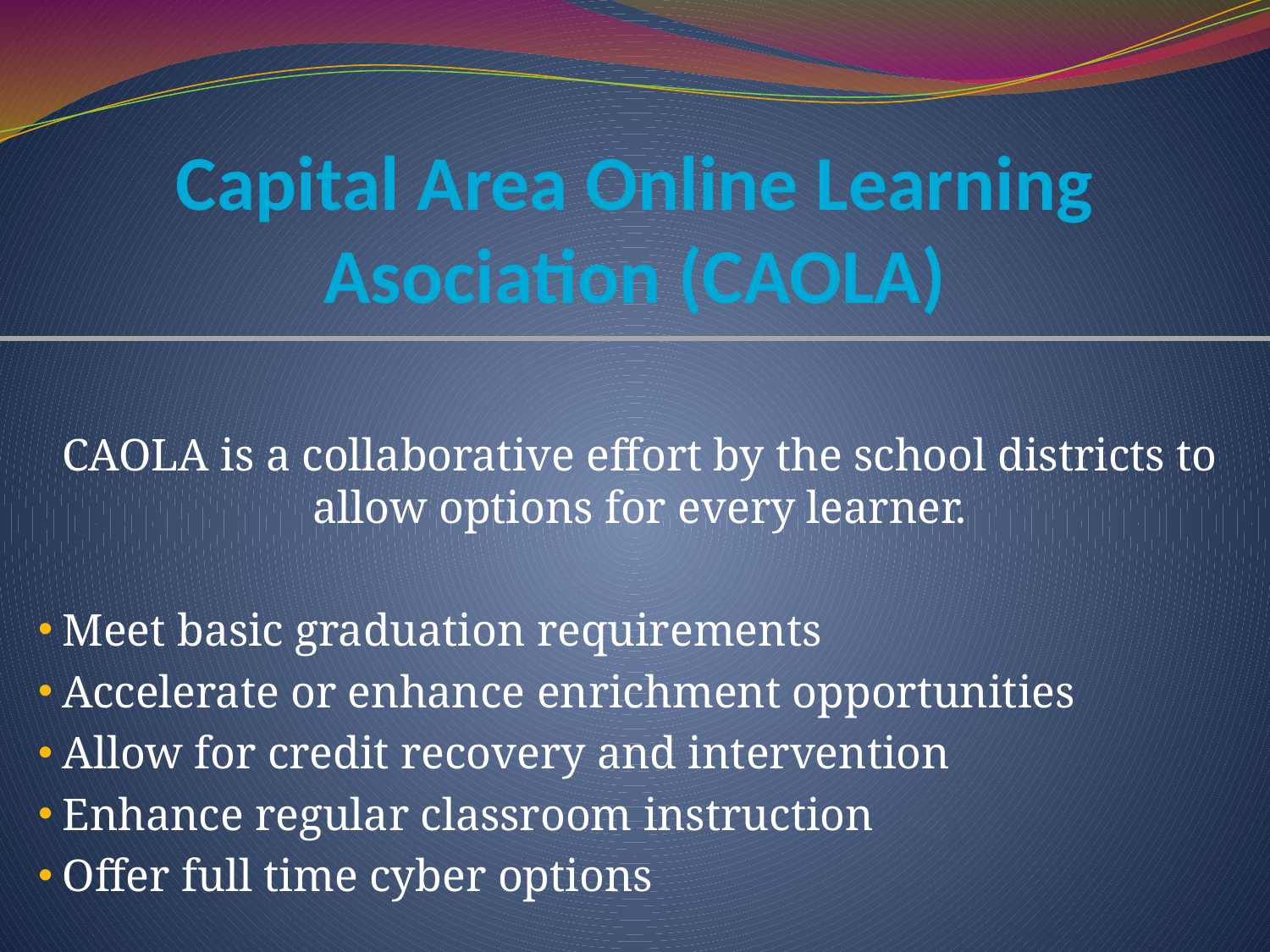

# Capital Area Online Learning Asociation (CAOLA)

CAOLA is a collaborative effort by the school districts to allow options for every learner.

 Meet basic graduation requirements
 Accelerate or enhance enrichment opportunities
 Allow for credit recovery and intervention
 Enhance regular classroom instruction
 Offer full time cyber options